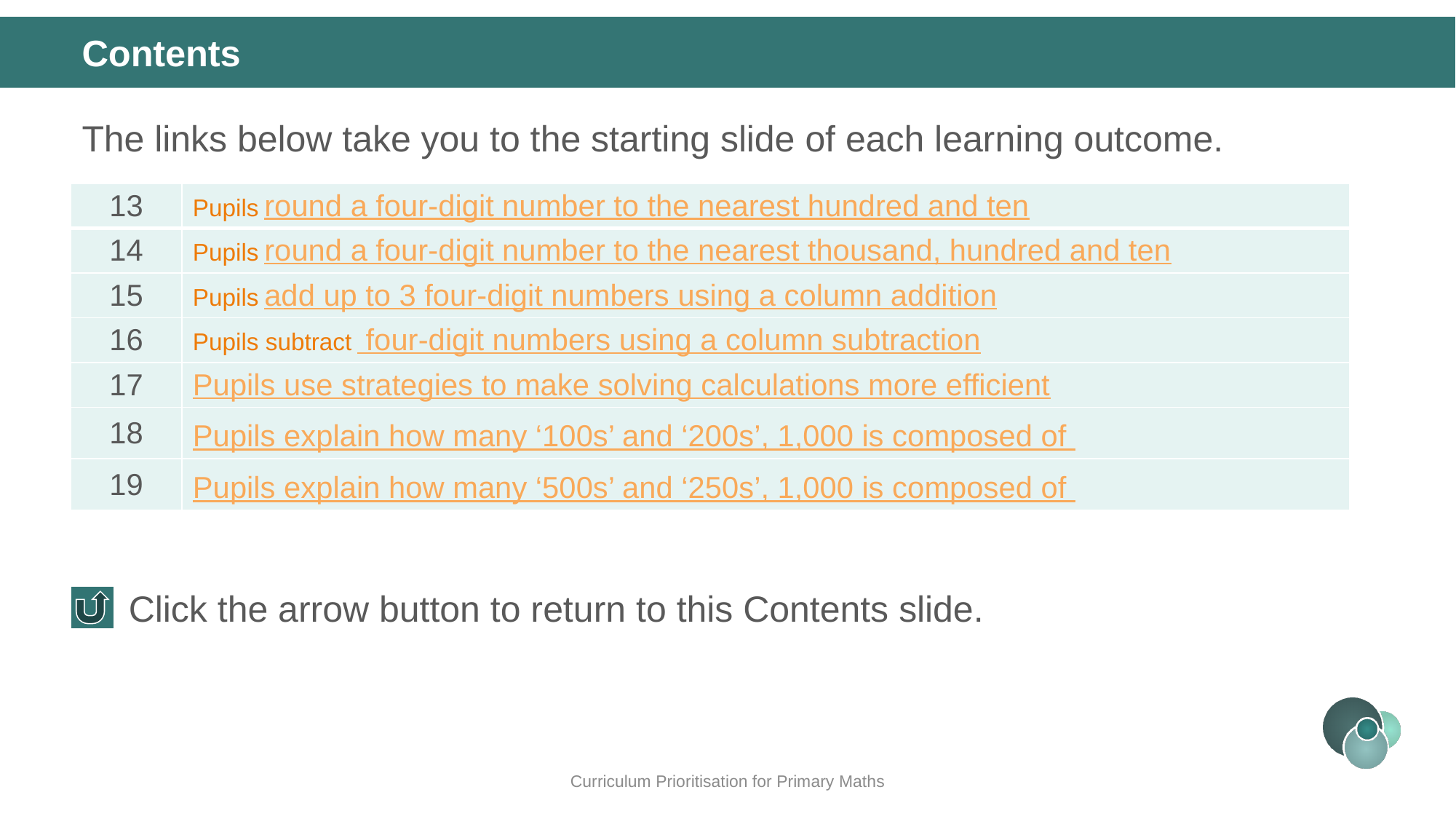

Contents
The links below take you to the starting slide of each learning outcome.
| 13 | Pupils round a four-digit number to the nearest hundred and ten |
| --- | --- |
| 14 | Pupils round a four-digit number to the nearest thousand, hundred and ten |
| 15 | Pupils add up to 3 four-digit numbers using a column addition |
| 16 | Pupils subtract  four-digit numbers using a column subtraction |
| 17 | Pupils use strategies to make solving calculations more efficient |
| 18 | Pupils explain how many ‘100s’ and ‘200s’, 1,000 is composed of |
| 19 | Pupils explain how many ‘500s’ and ‘250s’, 1,000 is composed of |
Click the arrow button to return to this Contents slide.

Curriculum Prioritisation for Primary Maths